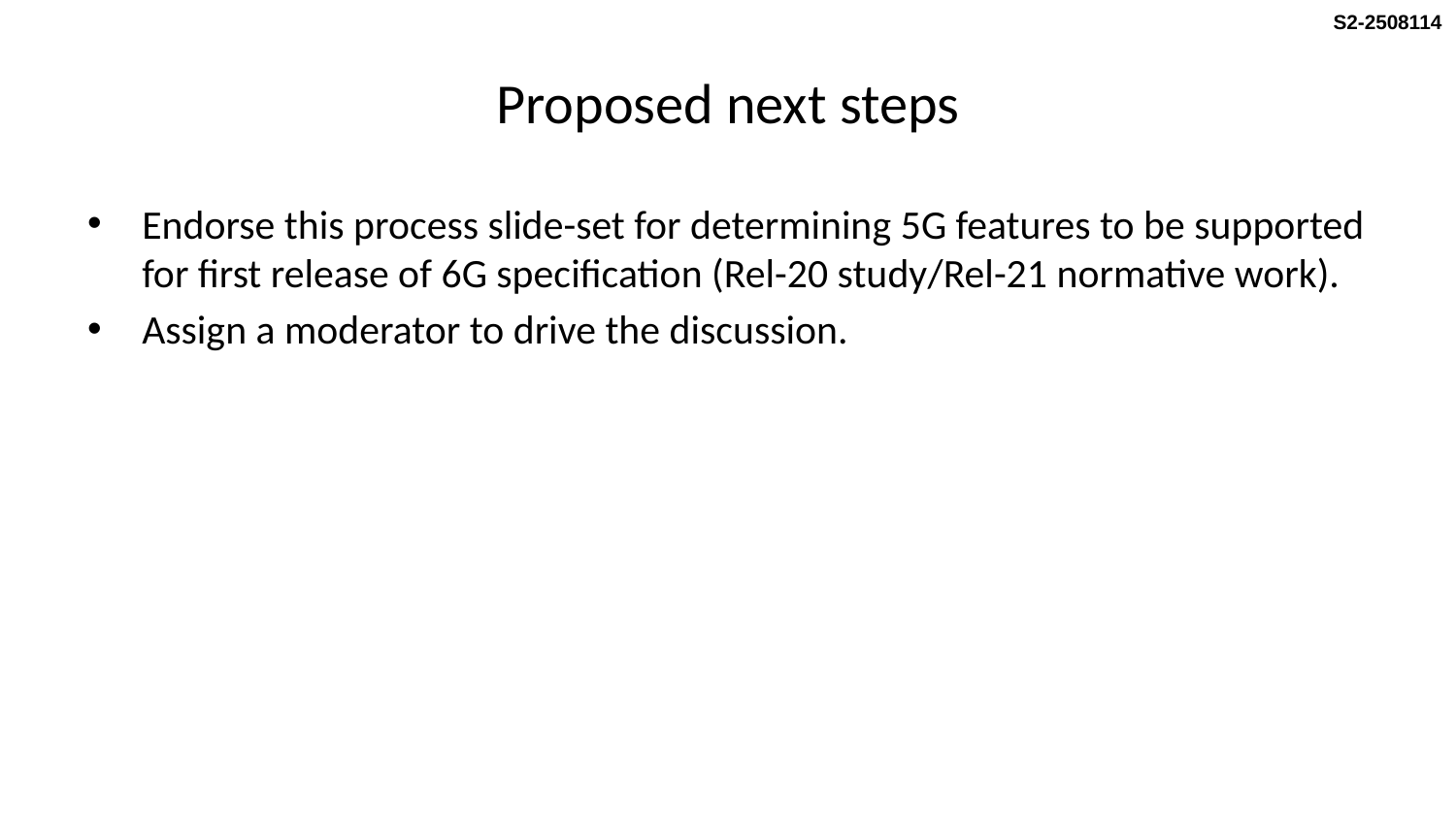

S2-2508114
# Proposed next steps
Endorse this process slide-set for determining 5G features to be supported for first release of 6G specification (Rel-20 study/Rel-21 normative work).
Assign a moderator to drive the discussion.